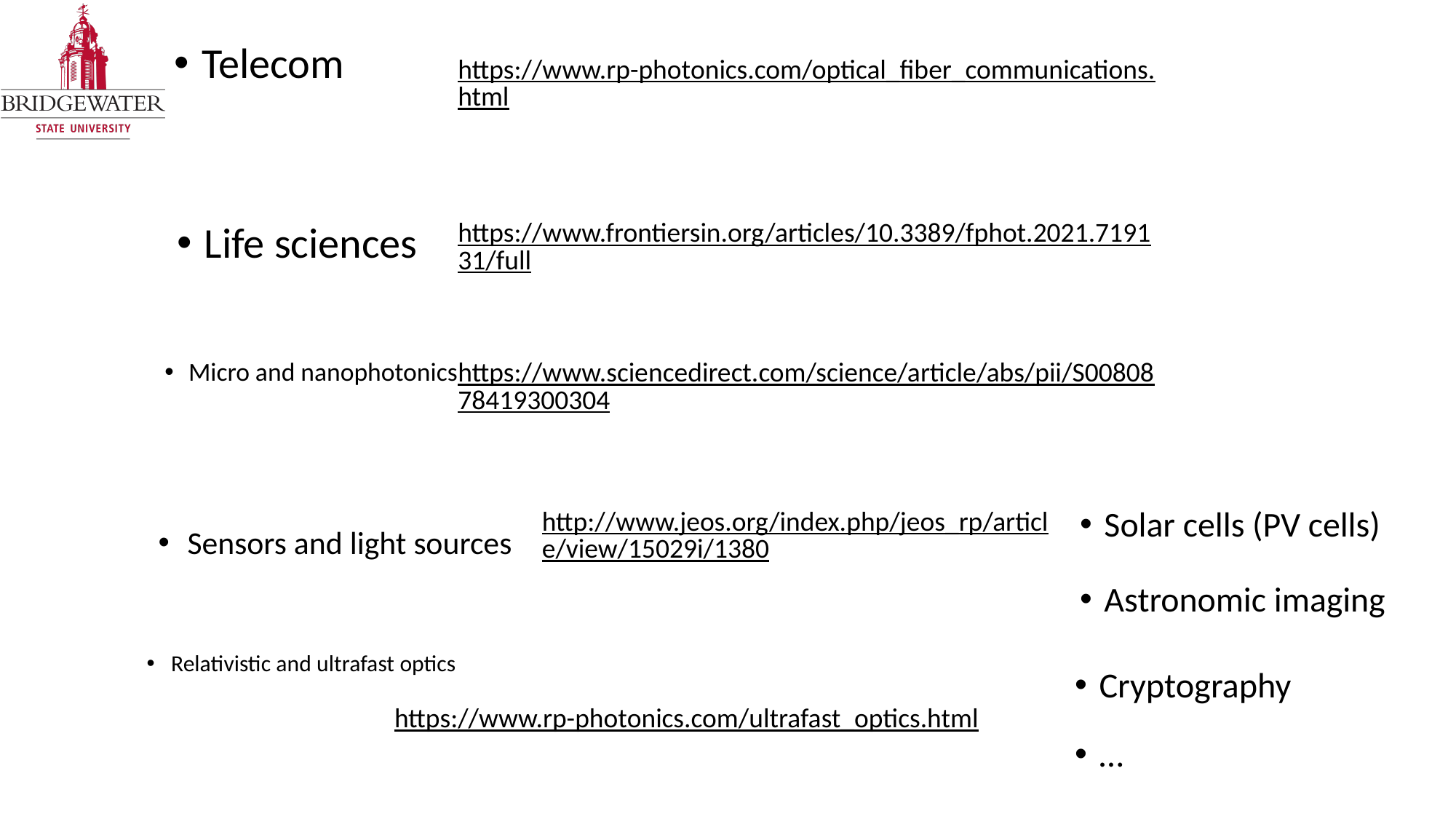

Telecom
https://www.rp-photonics.com/optical_fiber_communications.html
https://www.frontiersin.org/articles/10.3389/fphot.2021.719131/full
Life sciences
https://www.sciencedirect.com/science/article/abs/pii/S0080878419300304
Micro and nanophotonics
http://www.jeos.org/index.php/jeos_rp/article/view/15029i/1380
Solar cells (PV cells)
Sensors and light sources
Astronomic imaging
Relativistic and ultrafast optics
Cryptography
https://www.rp-photonics.com/ultrafast_optics.html
…